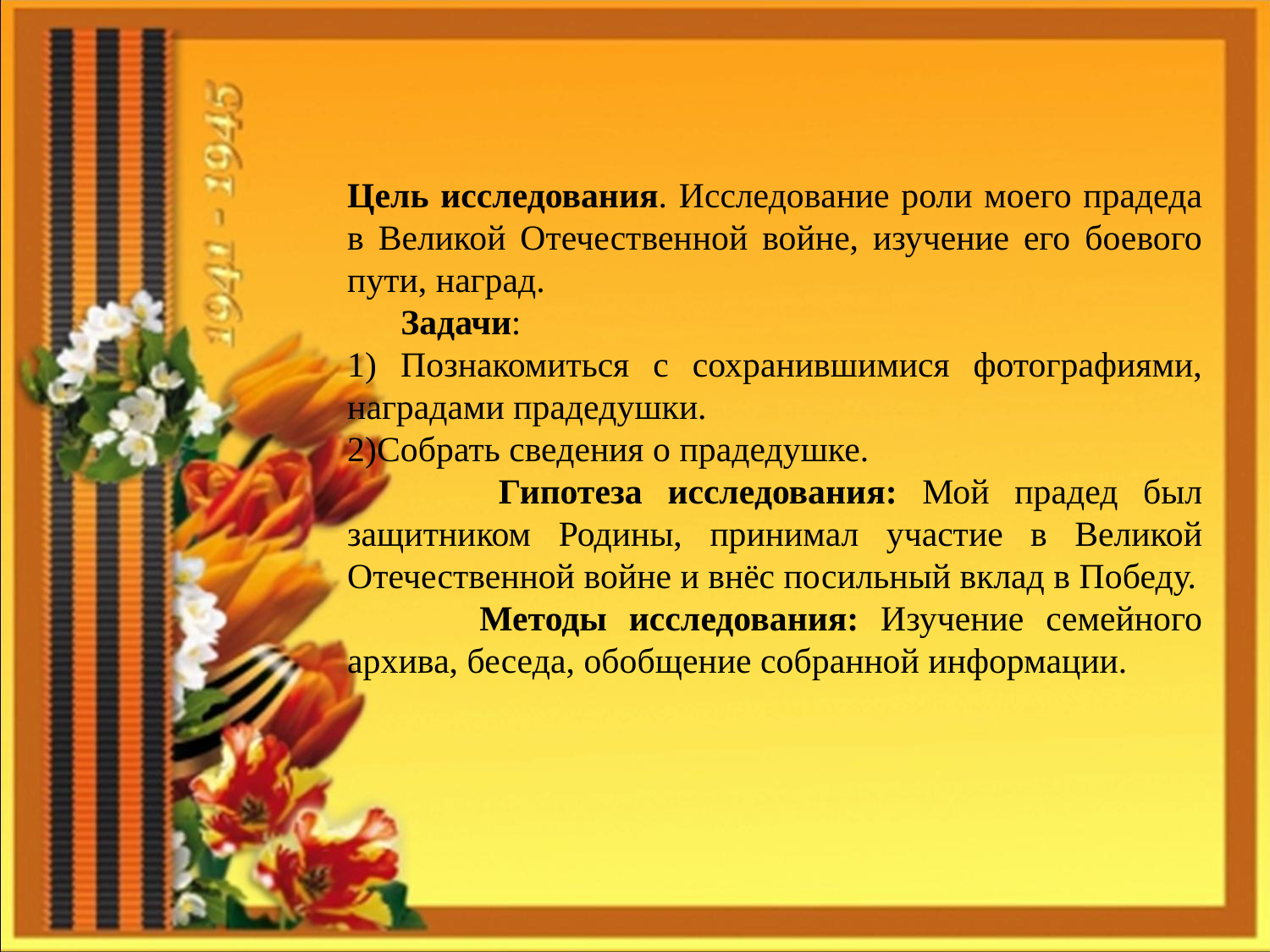

Цель исследования. Исследование роли моего прадеда в Великой Отечественной войне, изучение его боевого пути, наград.
      Задачи:
1) Познакомиться с сохранившимися фотографиями, наградами прадедушки.
2)Собрать сведения о прадедушке.
      Гипотеза исследования: Мой прадед был защитником Родины, принимал участие в Великой Отечественной войне и внёс посильный вклад в Победу.
      Методы исследования: Изучение семейного архива, беседа, обобщение собранной информации.